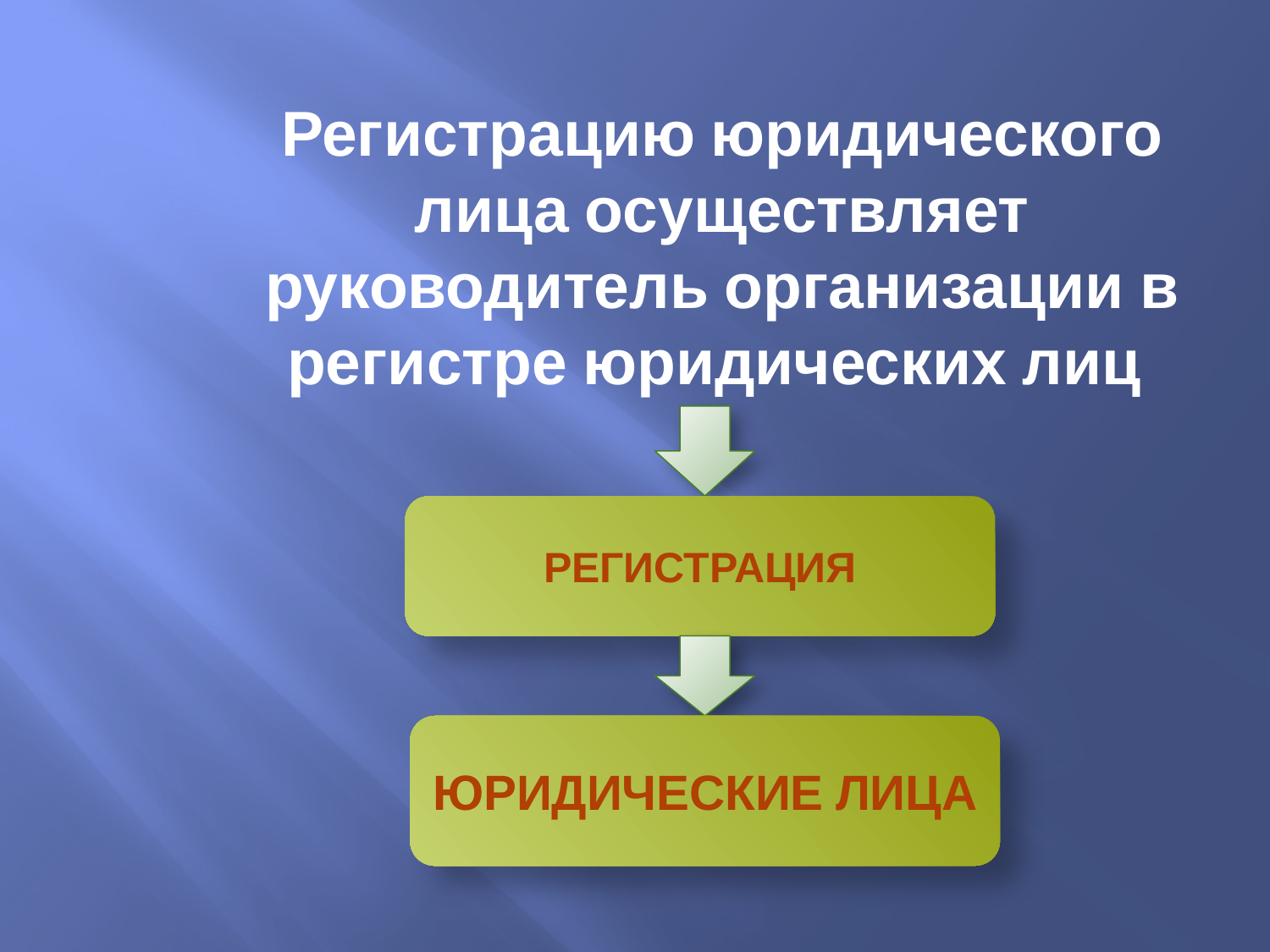

#
Регистрацию юридического лица осуществляет руководитель организации в регистре юридических лиц

РЕГИСТРАЦИЯ

ЮРИДИЧЕСКИЕ ЛИЦА